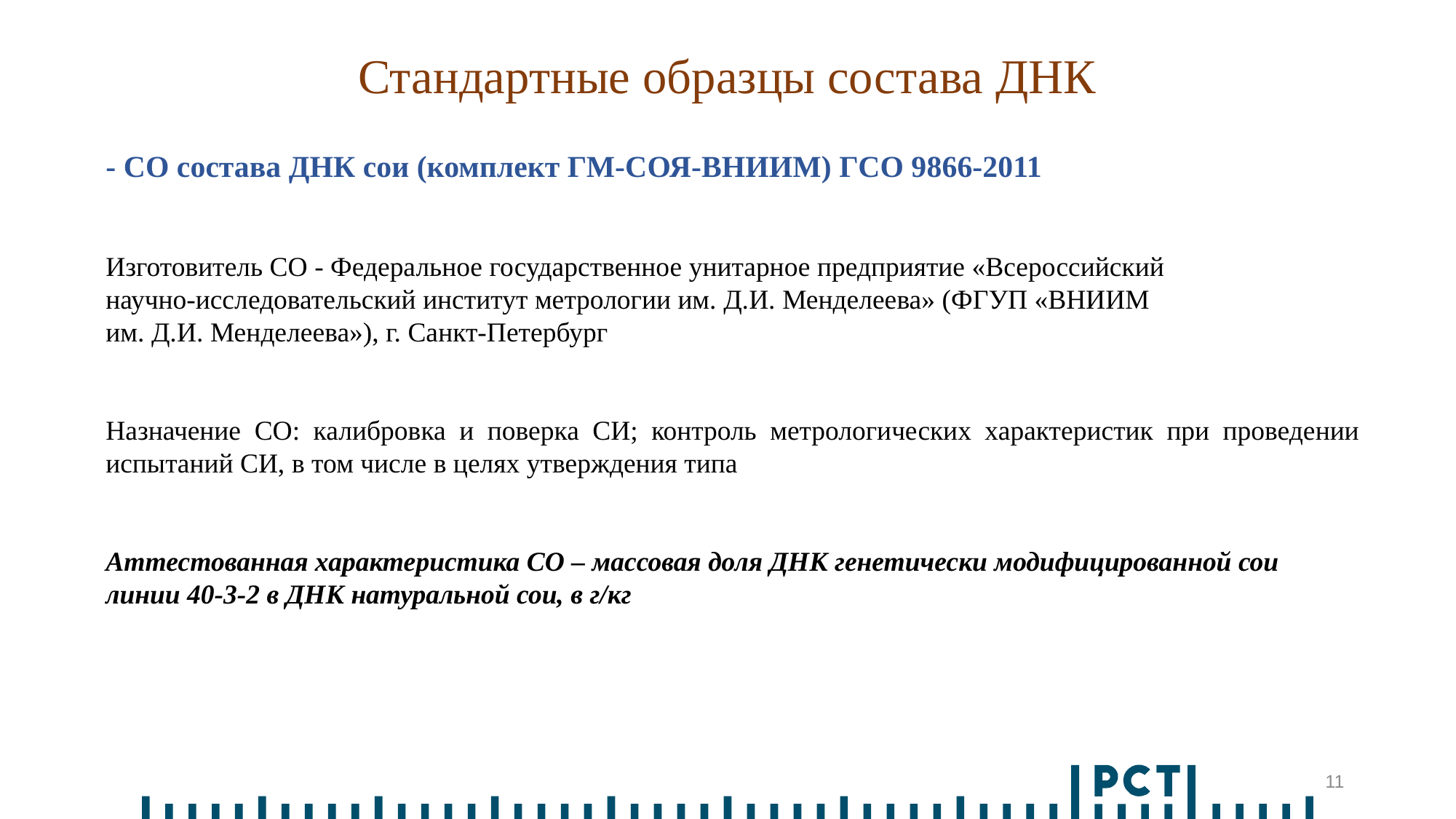

Стандартные образцы состава ДНК
- СО состава ДНК сои (комплект ГМ-СОЯ-ВНИИМ) ГСО 9866-2011

Изготовитель СО - Федеральное государственное унитарное предприятие «Всероссийский
научно-исследовательский институт метрологии им. Д.И. Менделеева» (ФГУП «ВНИИМ
им. Д.И. Менделеева»), г. Санкт-Петербург

Назначение СО: калибровка и поверка СИ; контроль метрологических характеристик при проведении испытаний СИ, в том числе в целях утверждения типа

Аттестованная характеристика СО – массовая доля ДНК генетически модифицированной сои
линии 40-3-2 в ДНК натуральной сои, в г/кг
11